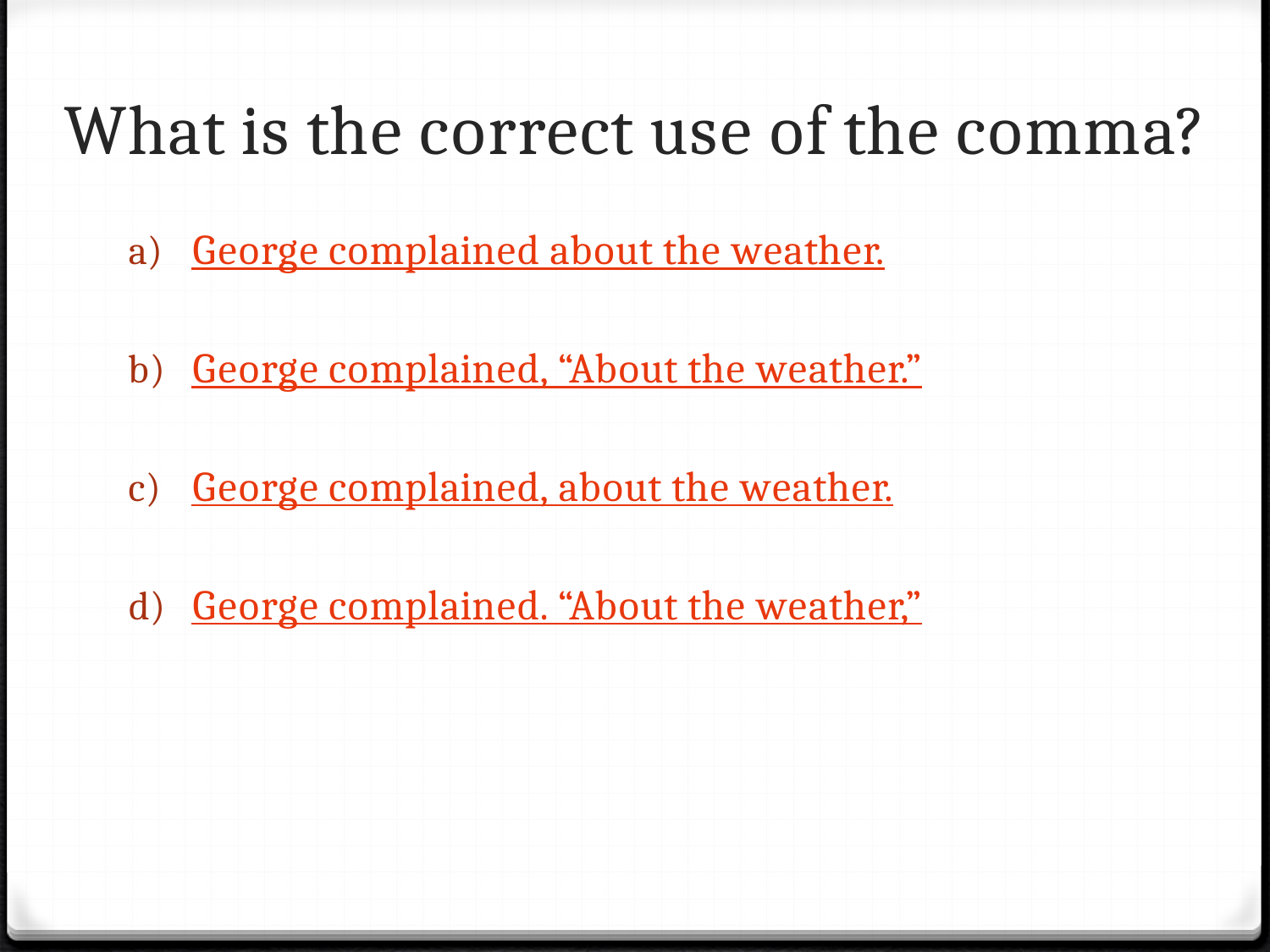

# What is the correct use of the comma?
George complained about the weather.

George complained, “About the weather.”

George complained, about the weather.

George complained. “About the weather,”